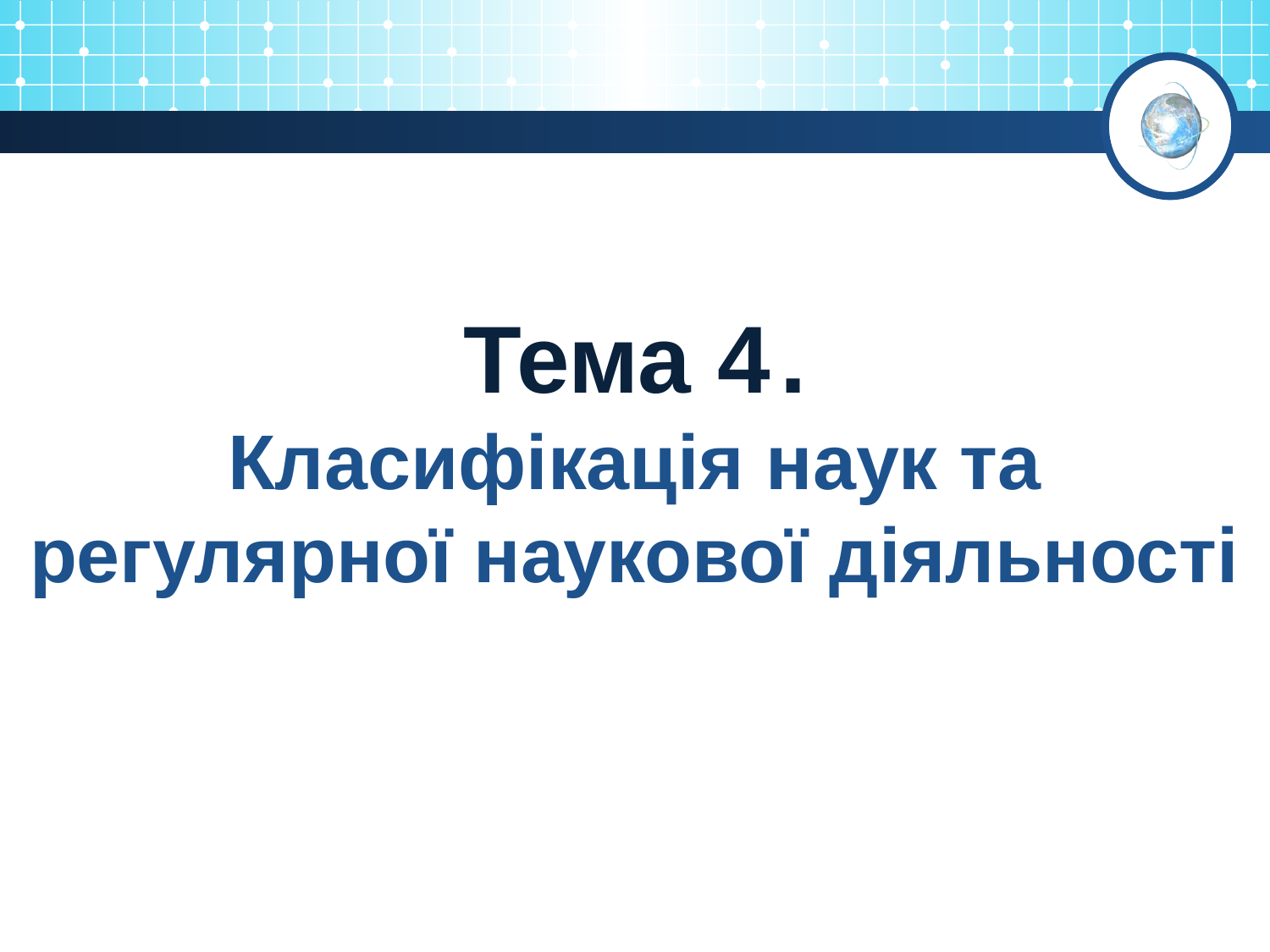

# Тема 4. Класифікація наук та регулярної наукової діяльності